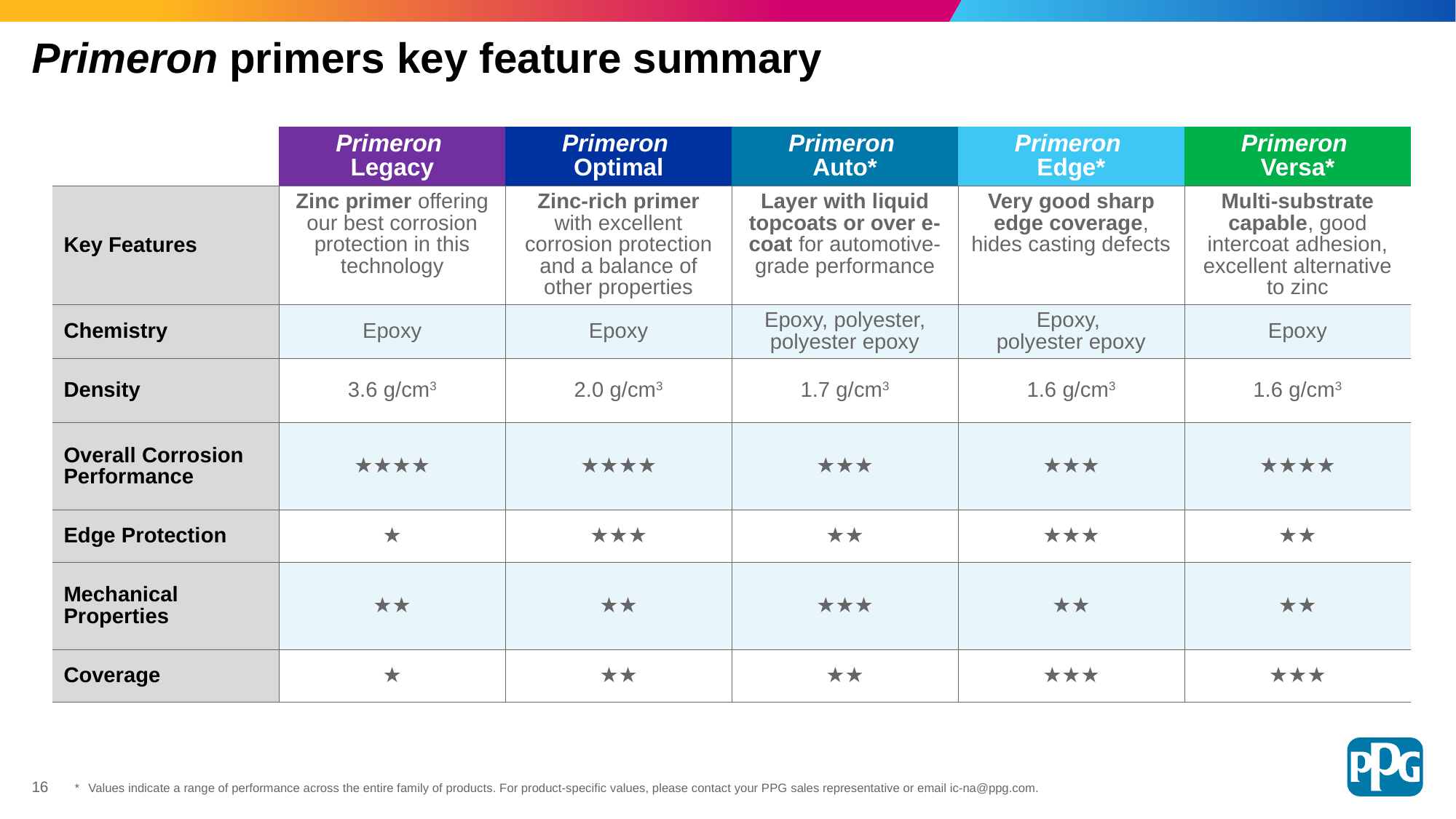

# Primeron primers key feature summary
|  | Primeron Legacy | Primeron Optimal | Primeron Auto\* | Primeron Edge\* | Primeron Versa\* |
| --- | --- | --- | --- | --- | --- |
| Key Features | Zinc primer offering our best corrosion protection in this technology | Zinc-rich primer with excellent corrosion protection and a balance of other properties | Layer with liquid topcoats or over e-coat for automotive-grade performance | Very good sharp edge coverage, hides casting defects | Multi-substrate capable, good intercoat adhesion, excellent alternative to zinc |
| Chemistry | Epoxy | Epoxy | Epoxy, polyester, polyester epoxy | Epoxy, polyester epoxy | Epoxy |
| Density | 3.6 g/cm3 | 2.0 g/cm3 | 1.7 g/cm3 | 1.6 g/cm3 | 1.6 g/cm3 |
| Overall Corrosion Performance | ★★★★ | ★★★★ | ★★★ | ★★★ | ★★★★ |
| Edge Protection | ★ | ★★★ | ★★ | ★★★ | ★★ |
| Mechanical Properties | ★★ | ★★ | ★★★ | ★★ | ★★ |
| Coverage | ★ | ★★ | ★★ | ★★★ | ★★★ |

16
*	Values indicate a range of performance across the entire family of products. For product-specific values, please contact your PPG sales representative or email ic-na@ppg.com.